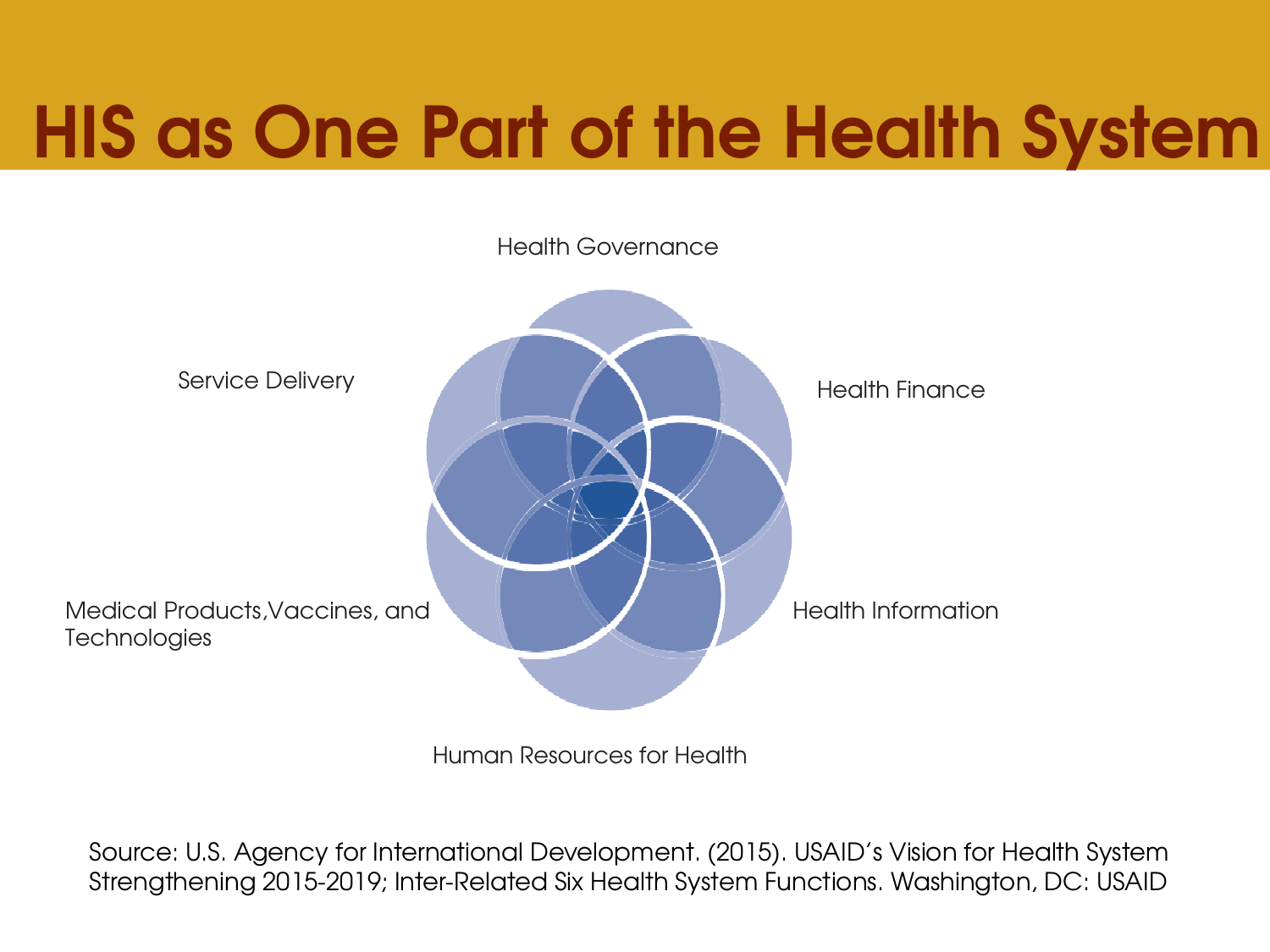

# HIS as One Part of the Health System
Health Governance

Service Delivery
Health Finance
Medical Products,Vaccines, and Technologies
Health Information
Human Resources for Health
Source: U.S. Agency for International Development. (2015). USAID’s Vision for Health System Strengthening 2015-2019; Inter-Related Six Health System Functions. Washington, DC: USAID